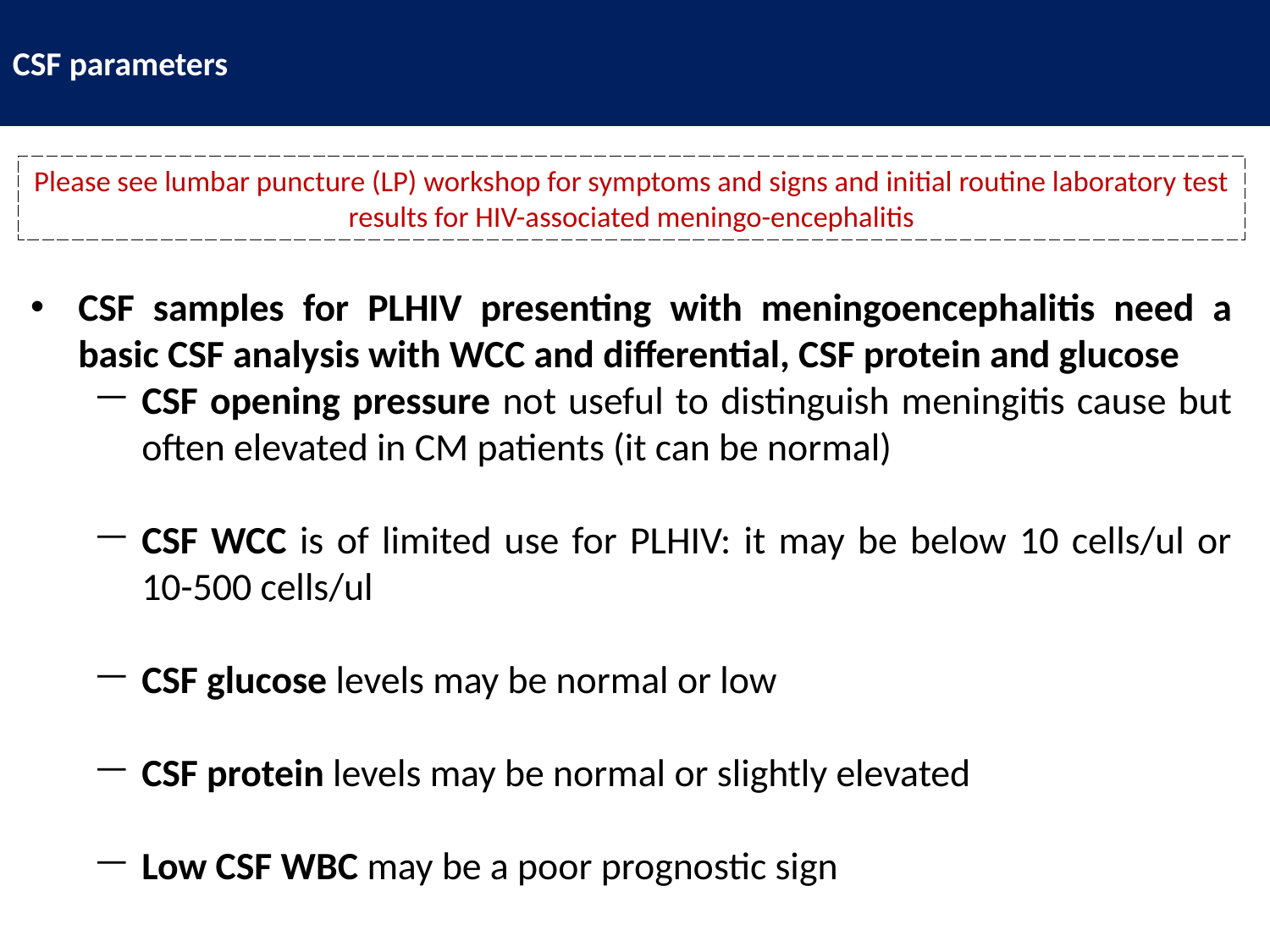

CSF parameters
Please see lumbar puncture (LP) workshop for symptoms and signs and initial routine laboratory test results for HIV-associated meningo-encephalitis
CSF samples for PLHIV presenting with meningoencephalitis need a basic CSF analysis with WCC and differential, CSF protein and glucose
CSF opening pressure not useful to distinguish meningitis cause but often elevated in CM patients (it can be normal)

CSF WCC is of limited use for PLHIV: it may be below 10 cells/ul or 10-500 cells/ul

CSF glucose levels may be normal or low

CSF protein levels may be normal or slightly elevated

Low CSF WBC may be a poor prognostic sign